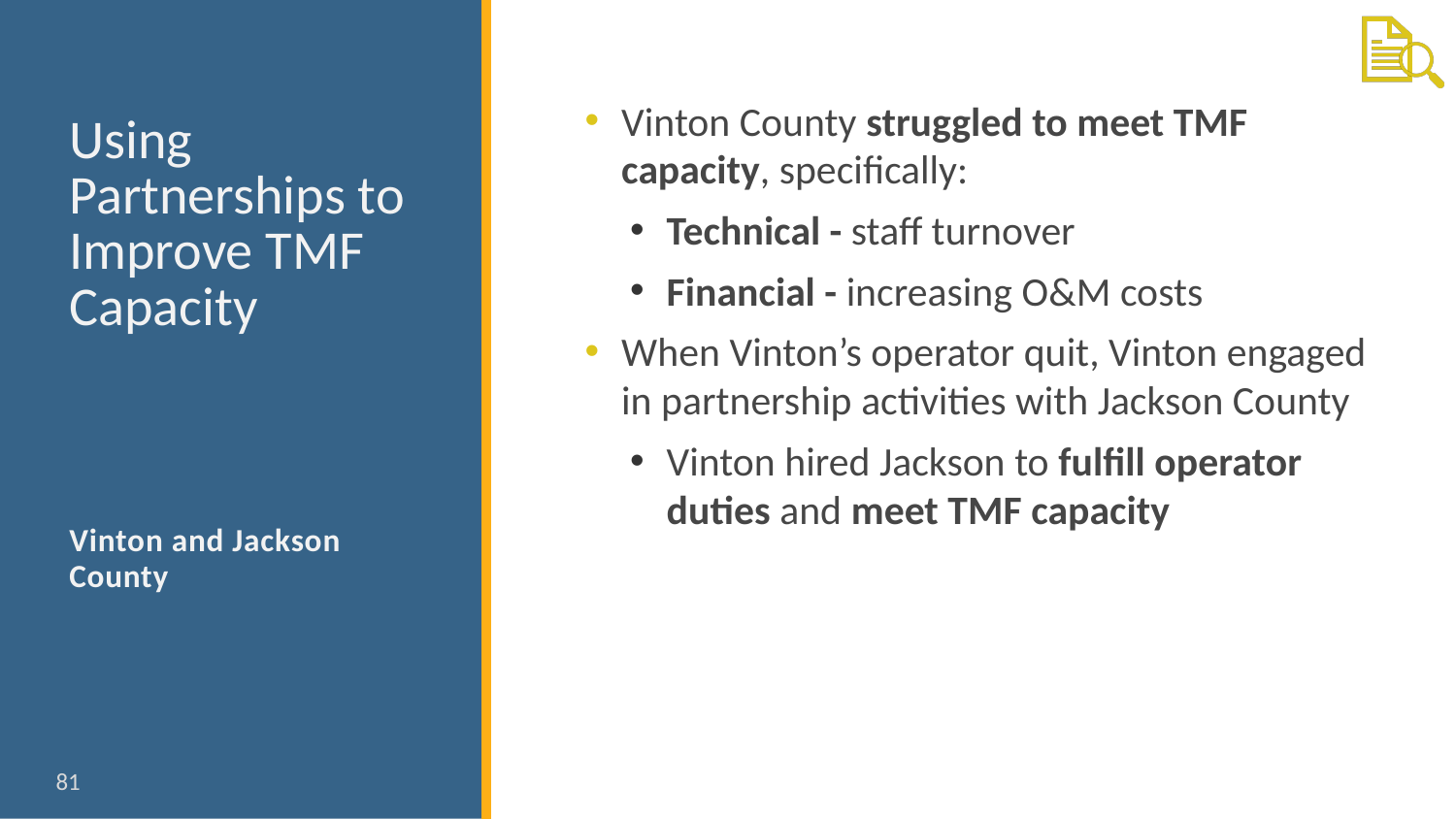

# Using Partnerships to Improve TMF Capacity
Vinton County struggled to meet TMF capacity, specifically:
Technical - staff turnover
Financial - increasing O&M costs
When Vinton’s operator quit, Vinton engaged in partnership activities with Jackson County
Vinton hired Jackson to fulfill operator duties and meet TMF capacity
Vinton and Jackson County

81